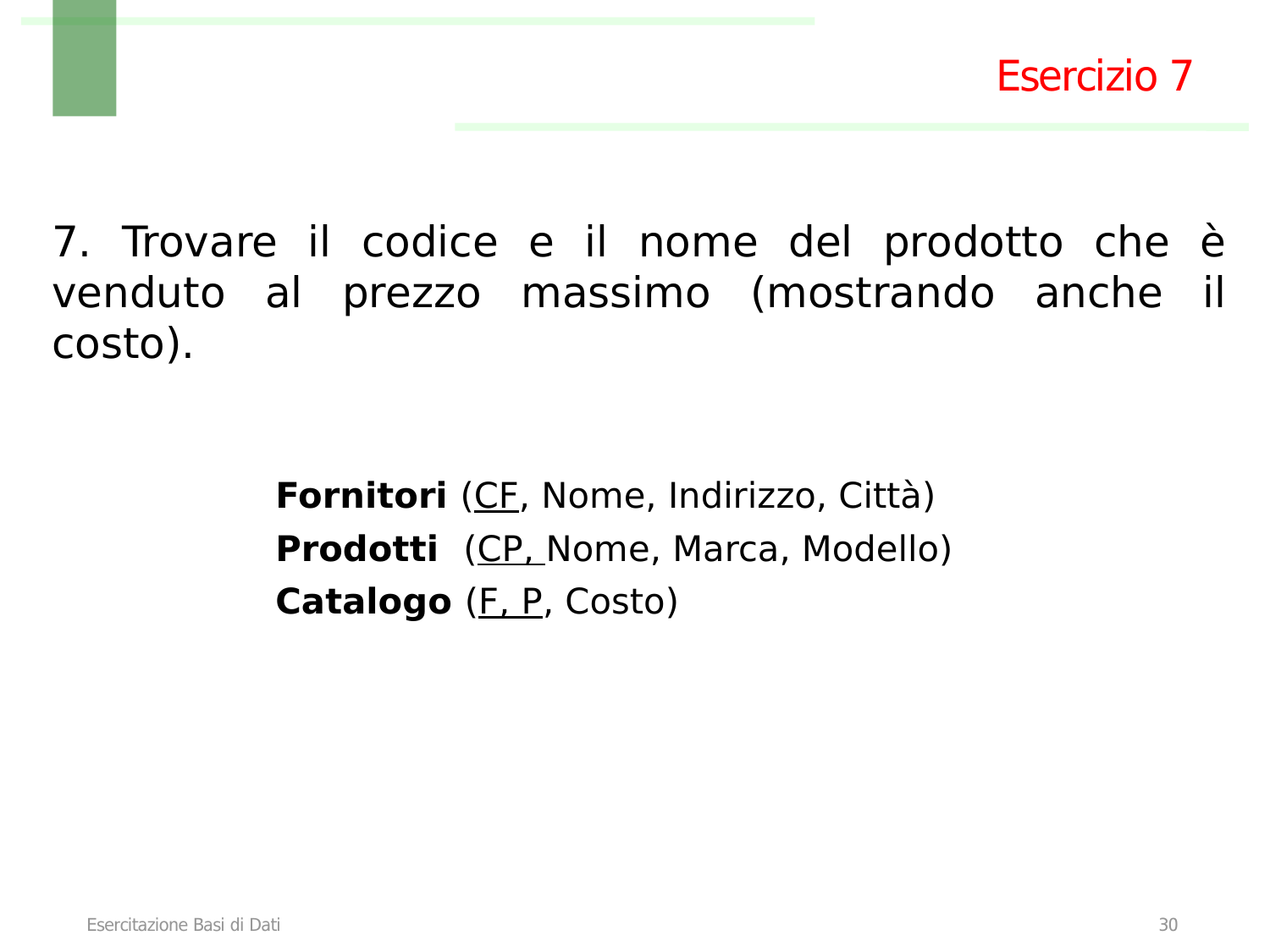

Esercizio 7

7. Trovare il codice e il nome del prodotto che è venduto al prezzo massimo (mostrando anche il costo).
	Fornitori (CF, Nome, Indirizzo, Città)
	Prodotti  (CP, Nome, Marca, Modello)
	Catalogo (F, P, Costo)